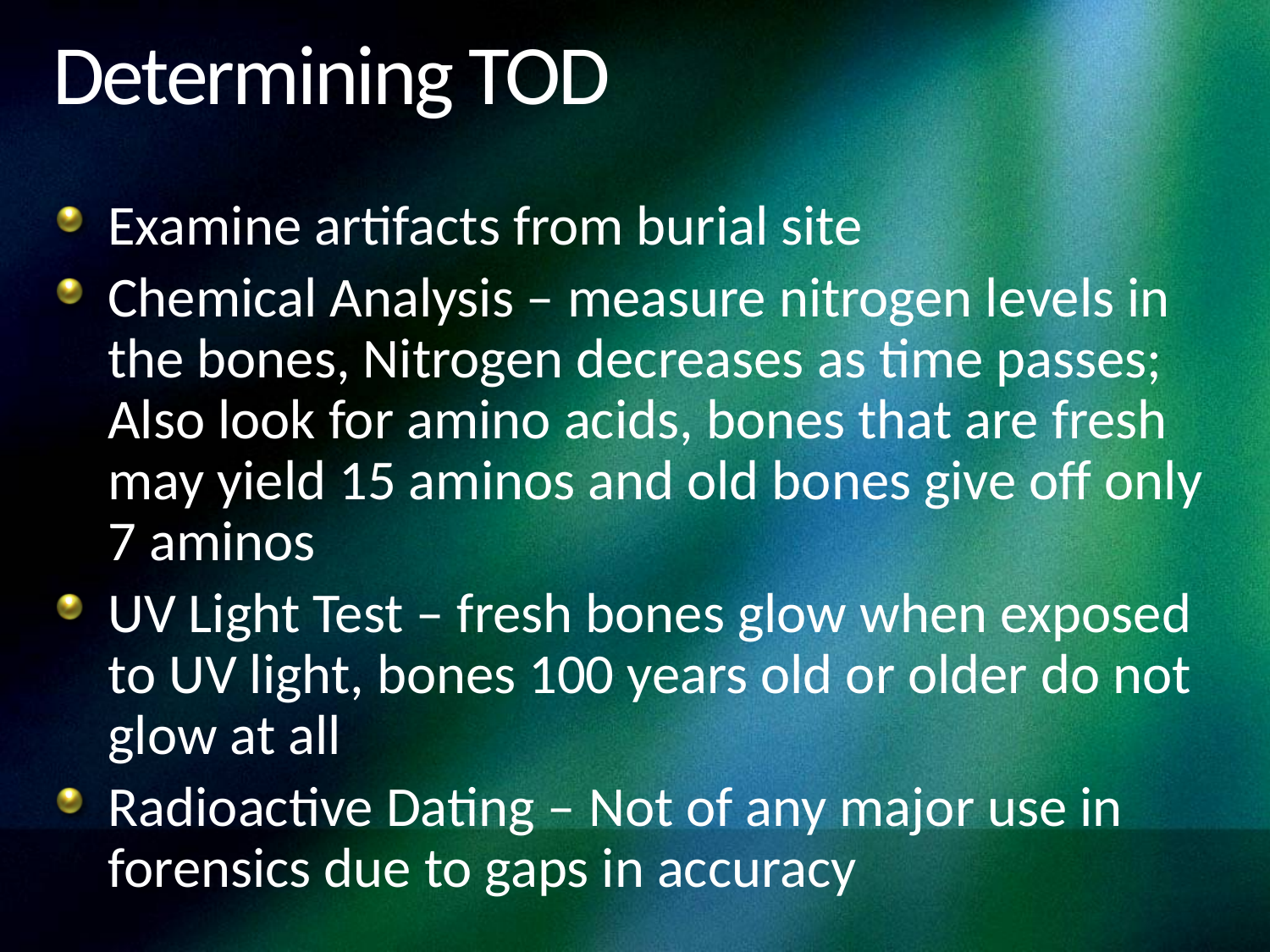

# Determining TOD
Examine artifacts from burial site
Chemical Analysis – measure nitrogen levels in the bones, Nitrogen decreases as time passes; Also look for amino acids, bones that are fresh may yield 15 aminos and old bones give off only 7 aminos
UV Light Test – fresh bones glow when exposed to UV light, bones 100 years old or older do not glow at all
Radioactive Dating – Not of any major use in forensics due to gaps in accuracy